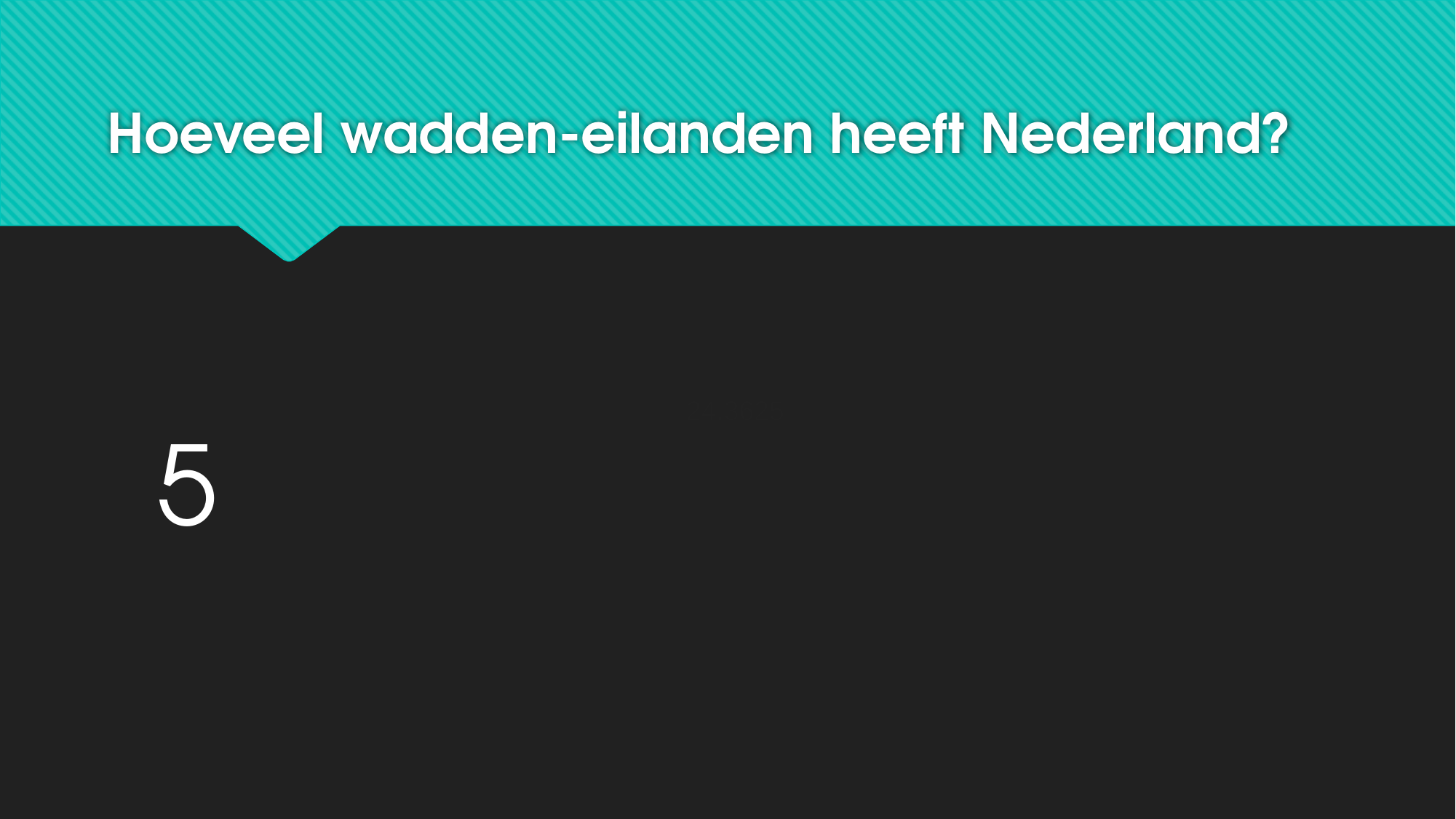

# Hoeveel wadden-eilanden heeft Nederland?

24.3625
5